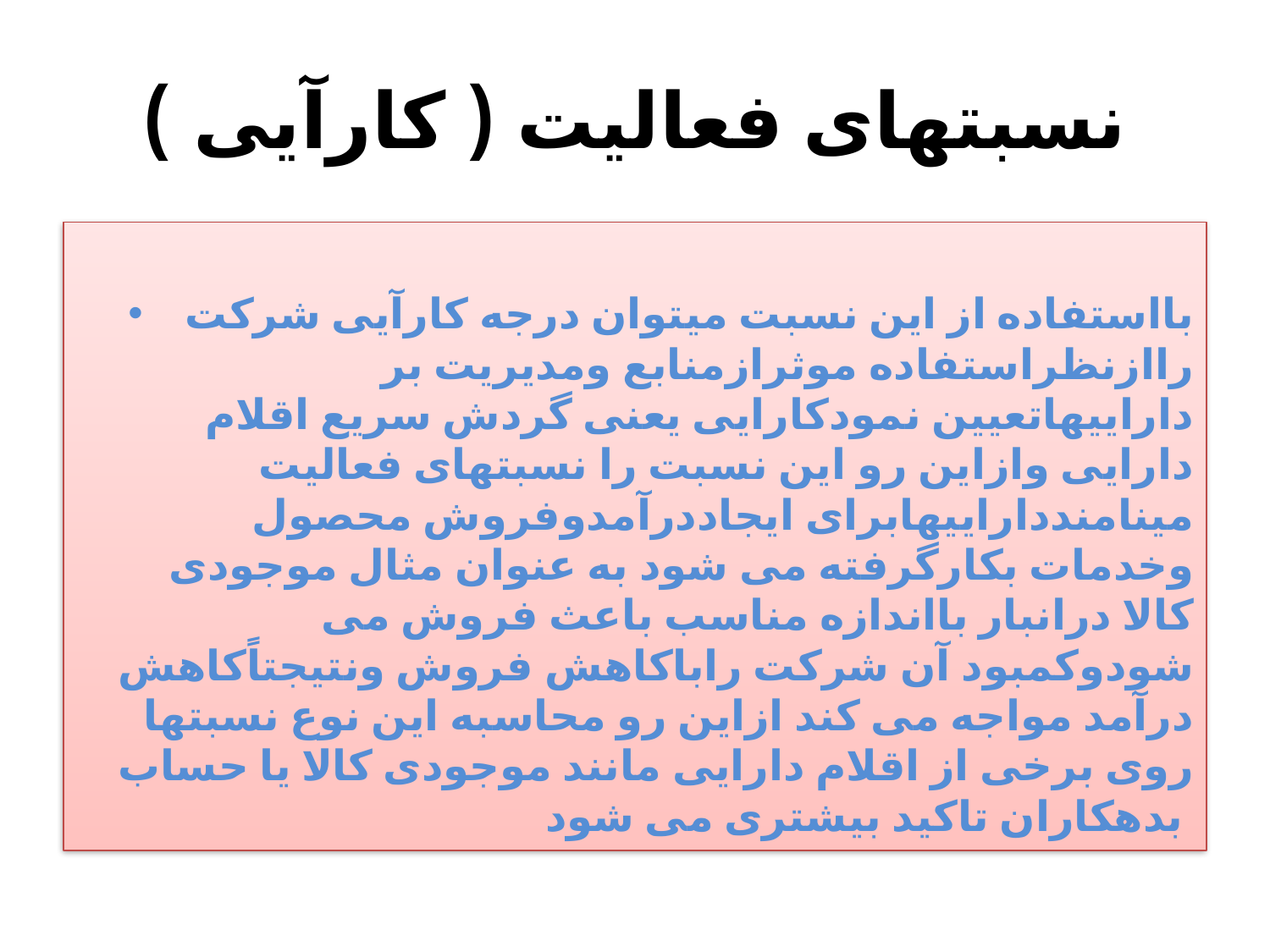

# نسبتهای فعالیت ( کارآیی )

بااستفاده از این نسبت میتوان درجه کارآیی شرکت راازنظراستفاده موثرازمنابع ومدیریت بر داراییهاتعیین نمودکارایی یعنی گردش سریع اقلام دارایی وازاین رو این نسبت را نسبتهای فعالیت مینامندداراییهابرای ایجاددرآمدوفروش محصول وخدمات بکارگرفته می شود به عنوان مثال موجودی کالا درانبار بااندازه مناسب باعث فروش می شودوکمبود آن شرکت راباکاهش فروش ونتیجتاًکاهش درآمد مواجه می کند ازاین رو محاسبه این نوع نسبتها روی برخی از اقلام دارایی مانند موجودی کالا یا حساب بدهکاران تاکید بیشتری می شود